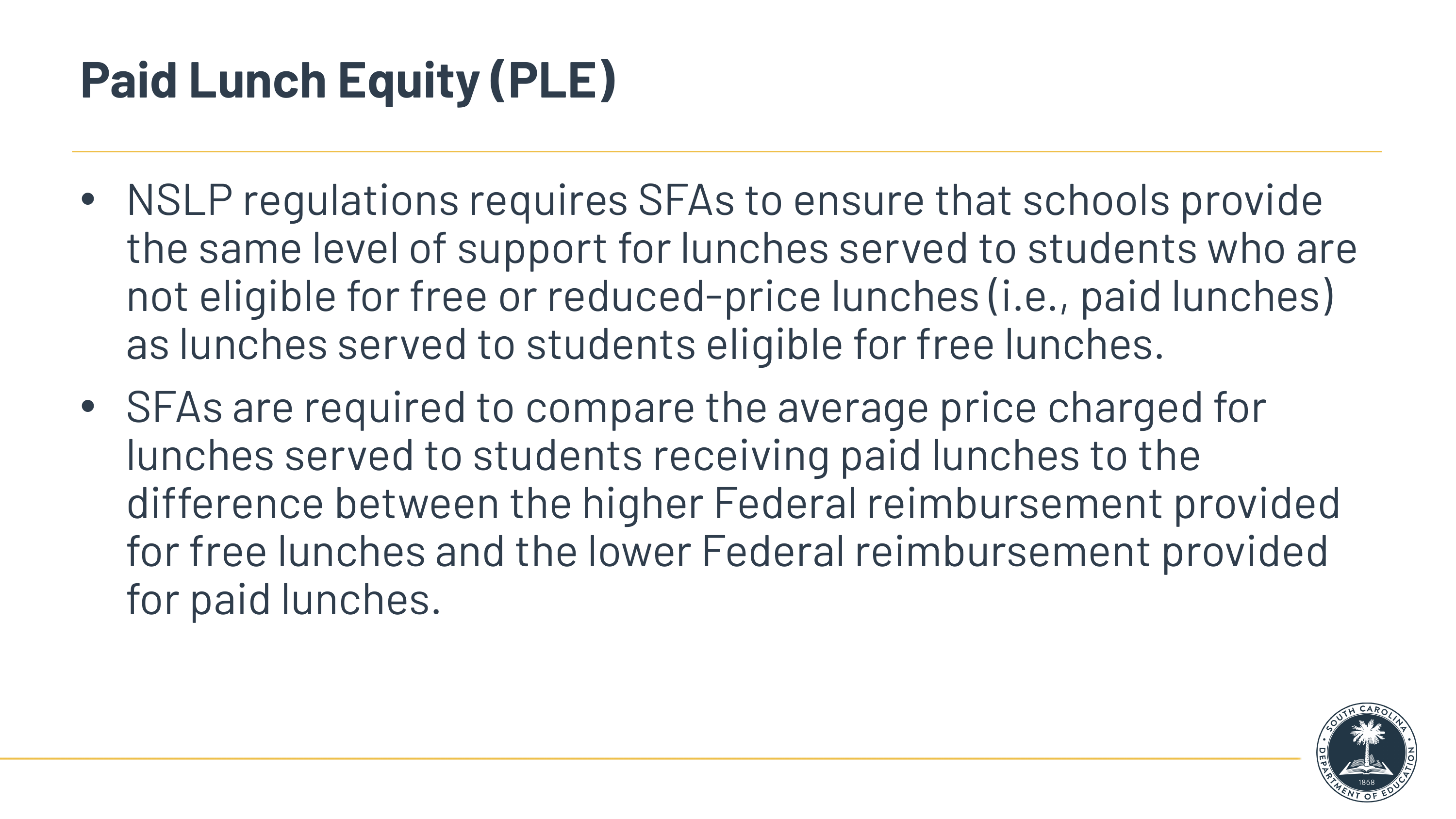

# Paid Lunch Equity (PLE)
NSLP regulations requires SFAs to ensure that schools provide the same level of support for lunches served to students who are not eligible for free or reduced-price lunches (i.e., paid lunches) as lunches served to students eligible for free lunches.
SFAs are required to compare the average price charged for lunches served to students receiving paid lunches to the difference between the higher Federal reimbursement provided for free lunches and the lower Federal reimbursement provided for paid lunches.